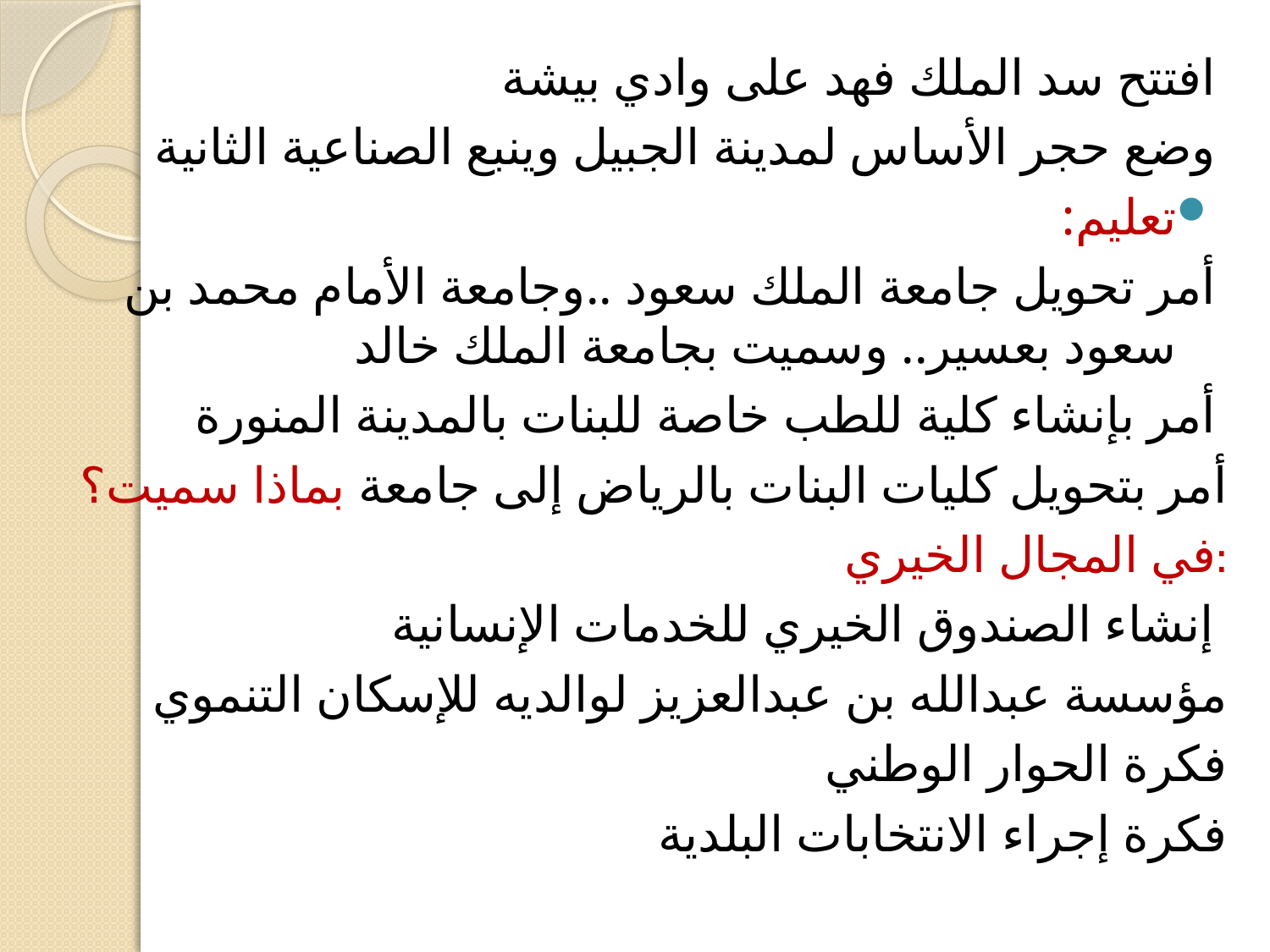

افتتح سد الملك فهد على وادي بيشة
وضع حجر الأساس لمدينة الجبيل وينبع الصناعية الثانية
تعليم:
أمر تحويل جامعة الملك سعود ..وجامعة الأمام محمد بن سعود بعسير.. وسميت بجامعة الملك خالد
أمر بإنشاء كلية للطب خاصة للبنات بالمدينة المنورة
أمر بتحويل كليات البنات بالرياض إلى جامعة بماذا سميت؟
في المجال الخيري:
إنشاء الصندوق الخيري للخدمات الإنسانية
مؤسسة عبدالله بن عبدالعزيز لوالديه للإسكان التنموي
فكرة الحوار الوطني
فكرة إجراء الانتخابات البلدية